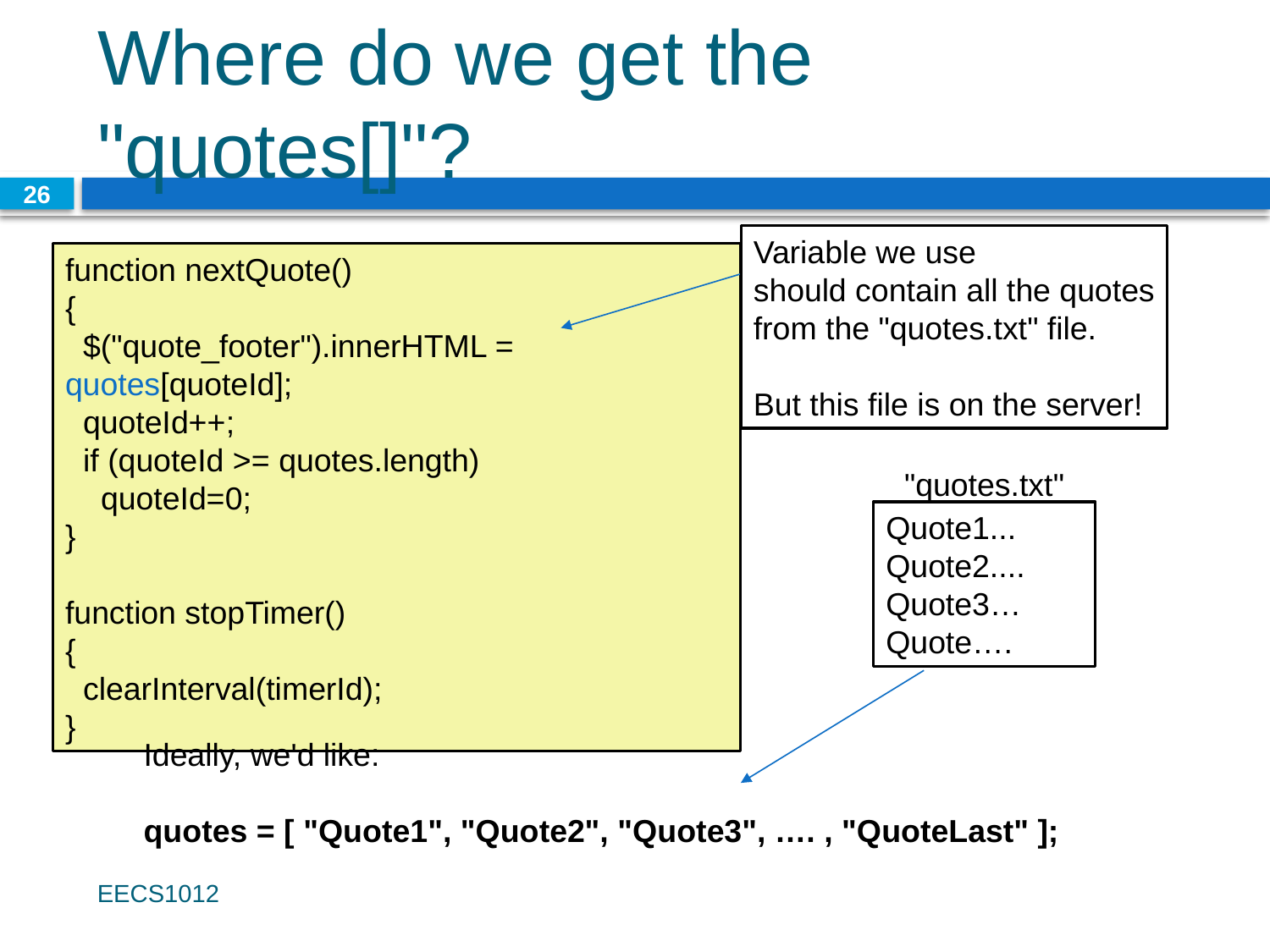

# Where do we get the "quotes[]"?
26
Variable we use
should contain all the quotes
from the "quotes.txt" file.

But this file is on the server!
function nextQuote()
{
  $("quote_footer").innerHTML = quotes[quoteId];
  quoteId++;
  if (quoteId >= quotes.length)
    quoteId=0;
}

function stopTimer()
{
  clearInterval(timerId);
}
"quotes.txt"
Quote1...
Quote2....
Quote3…
Quote….
Ideally, we'd like:

quotes = [ "Quote1", "Quote2", "Quote3", …. , "QuoteLast" ];
EECS1012